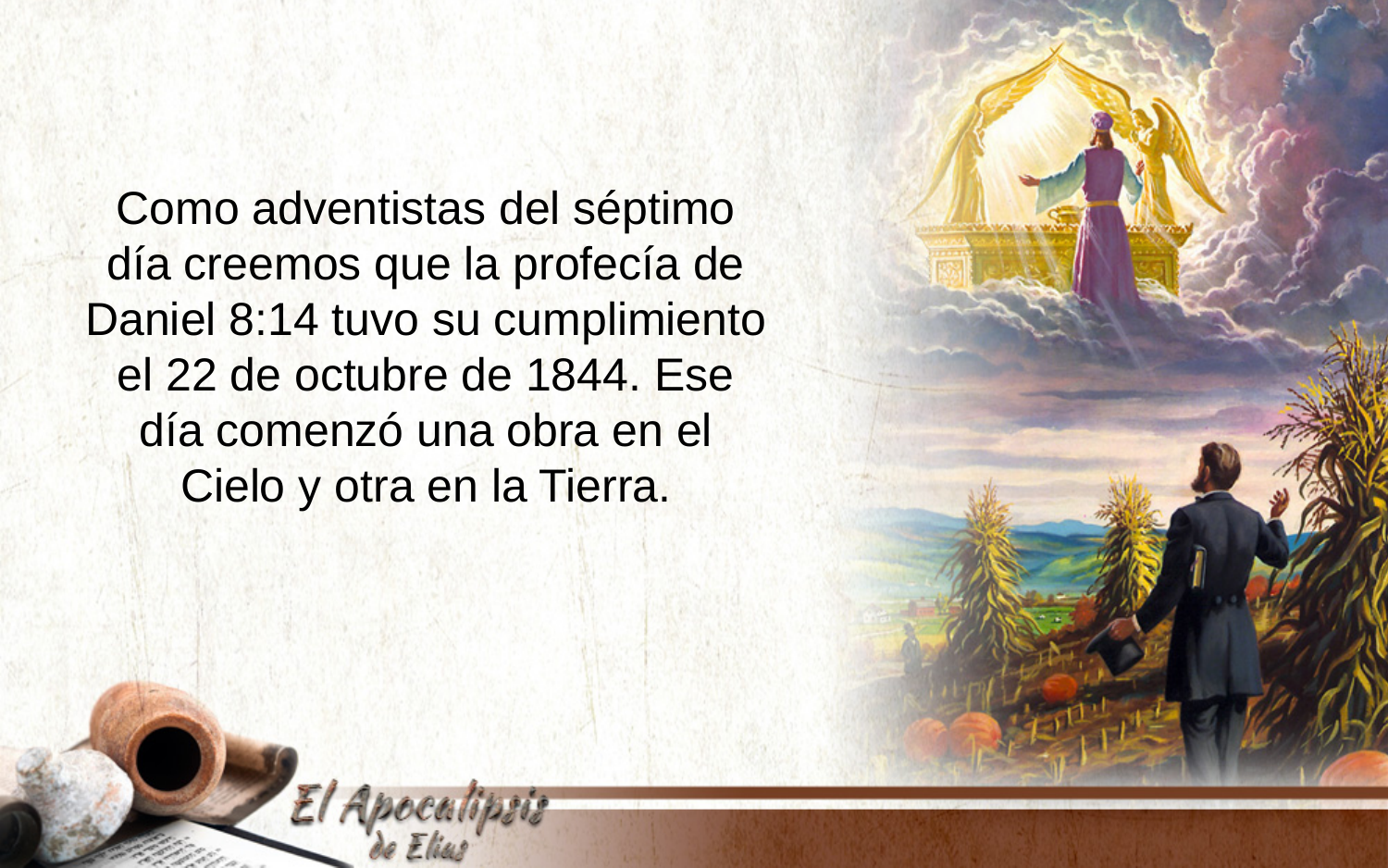

Como adventistas del séptimo día creemos que la profecía de Daniel 8:14 tuvo su cumplimiento el 22 de octubre de 1844. Ese día comenzó una obra en el Cielo y otra en la Tierra.